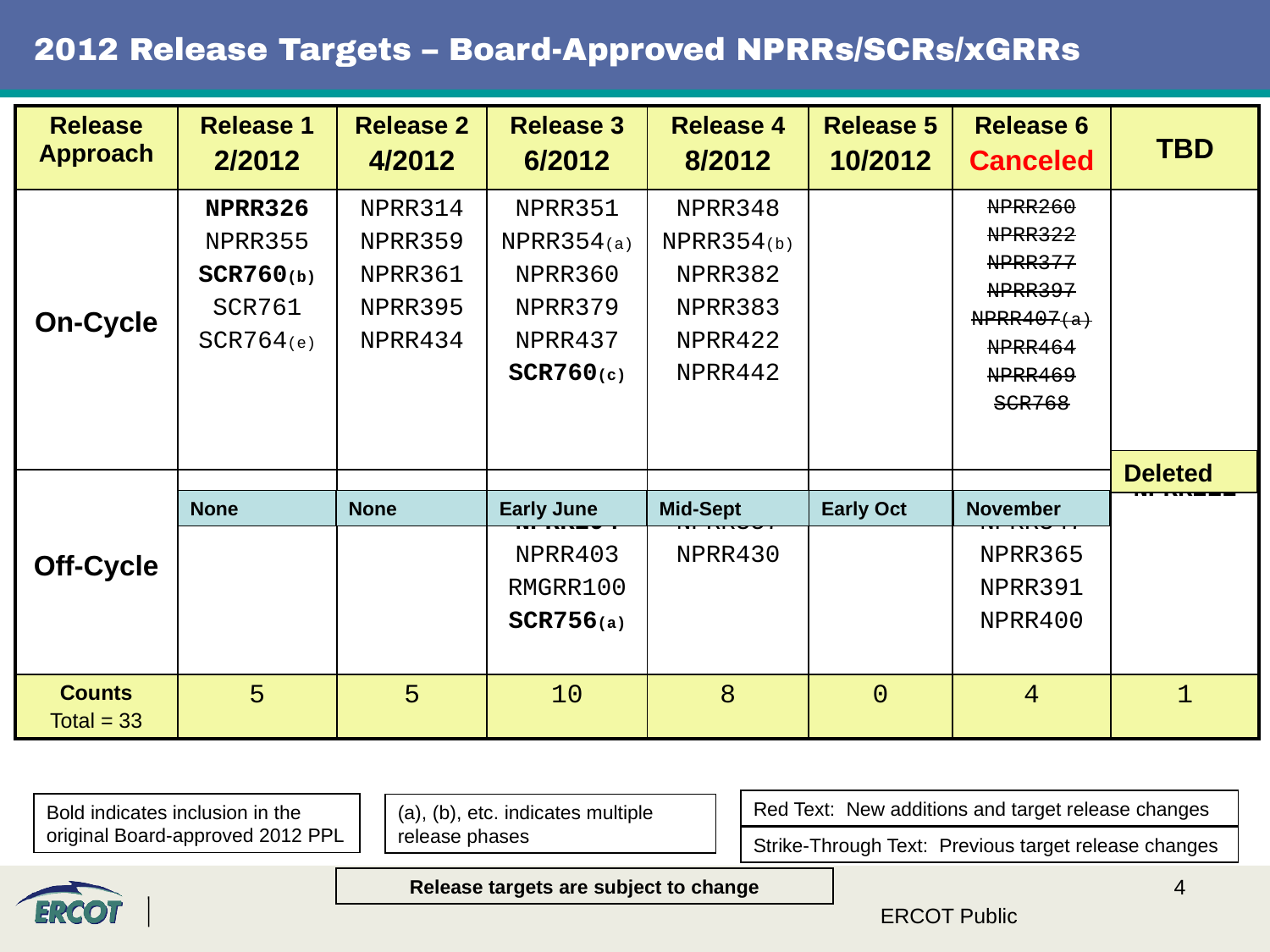

# 2012 Release Targets – Board-Approved NPRRs/SCRs/xGRRs
| Release Approach | Release 1 2/2012 | Release 2 4/2012 | Release 3 6/2012 | Release 4 8/2012 | Release 5 10/2012 | Release 6 Canceled | TBD |
| --- | --- | --- | --- | --- | --- | --- | --- |
| On-Cycle | NPRR326 NPRR355 SCR760(b) SCR761 SCR764(e) | NPRR314 NPRR359 NPRR361 NPRR395 NPRR434 | NPRR351 NPRR354(a) NPRR360 NPRR379 NPRR437 SCR760(c) | NPRR348 NPRR354(b) NPRR382 NPRR383 NPRR422 NPRR442 |  | NPRR260 NPRR322 NPRR377 NPRR397 NPRR407(a) NPRR464 NPRR469 SCR768 |  |
| Off-Cycle |  |  | NPRR294 NPRR403 RMGRR100 SCR756(a) | NPRR357 NPRR430 |  | NPRR347 NPRR365 NPRR391 NPRR400 | NPRR222 |
| Counts Total = 33 | 5 | 5 | 10 | 8 | 0 | 4 | 1 |
Deleted
None
None
Early June
Mid-Sept
Early Oct
November
Red Text:  New additions and target release changes
Bold indicates inclusion in the original Board-approved 2012 PPL
(a), (b), etc. indicates multiple release phases
Strike-Through Text:  Previous target release changes
Release targets are subject to change
ERCOT Public